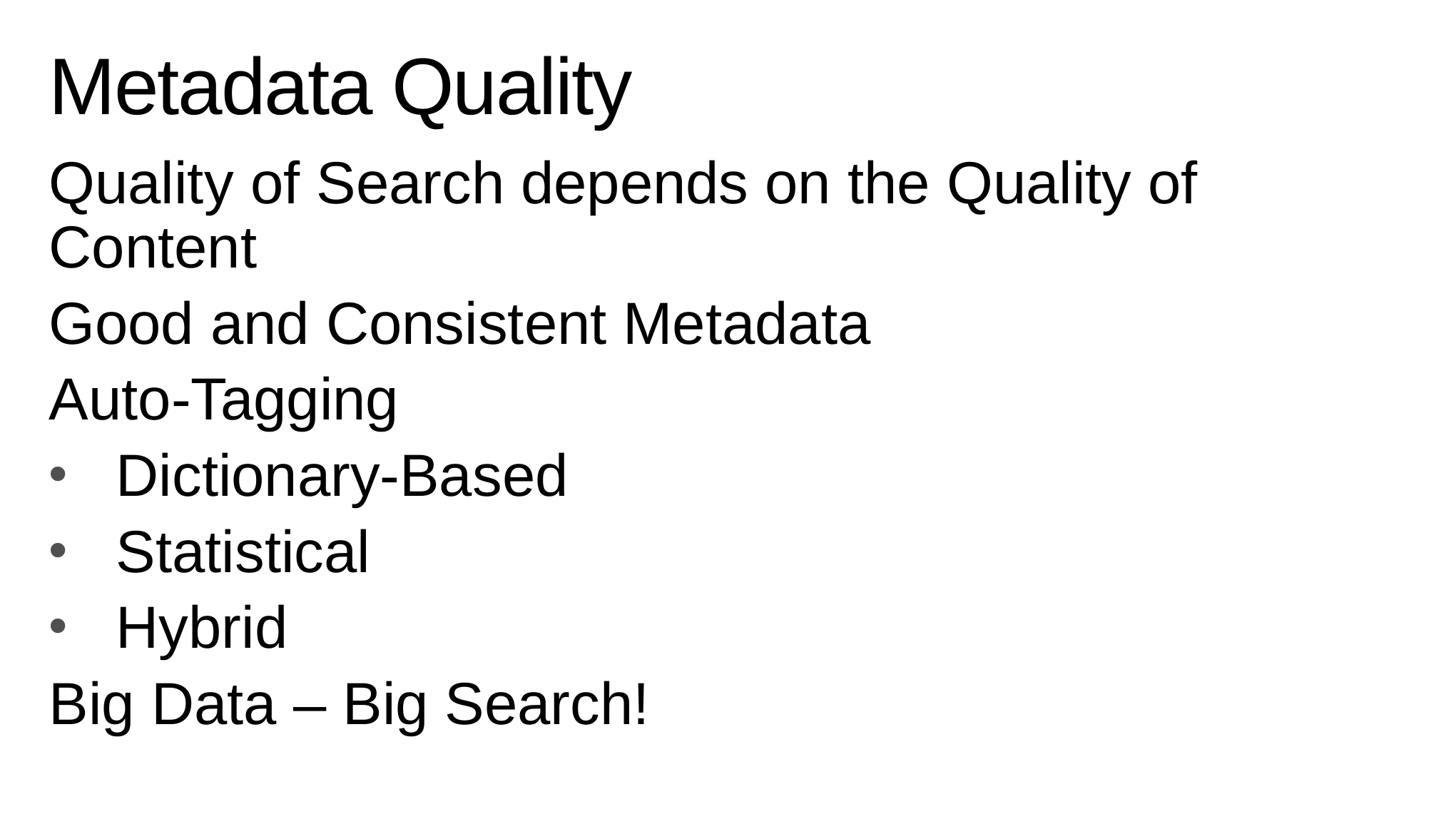

# Metadata Quality
Quality of Search depends on the Quality of Content
Good and Consistent Metadata
Auto-Tagging
Dictionary-Based
Statistical
Hybrid
Big Data – Big Search!